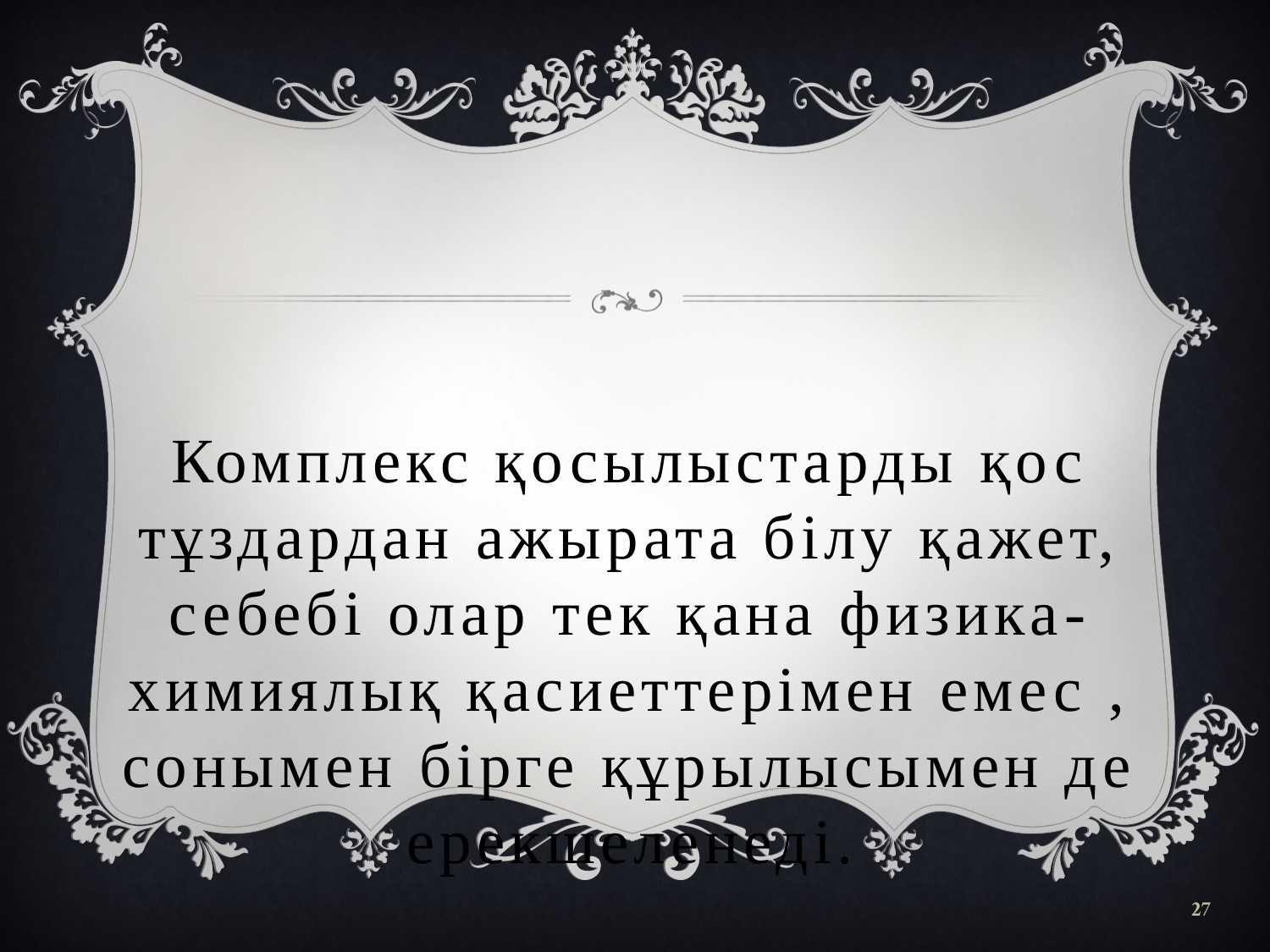

Комплекс қосылыстарды қос тұздардан ажырата білу қажет, себебі олар тек қана физика-химиялық қасиеттерімен емес , сонымен бірге құрылысымен де ерекшеленеді.

27